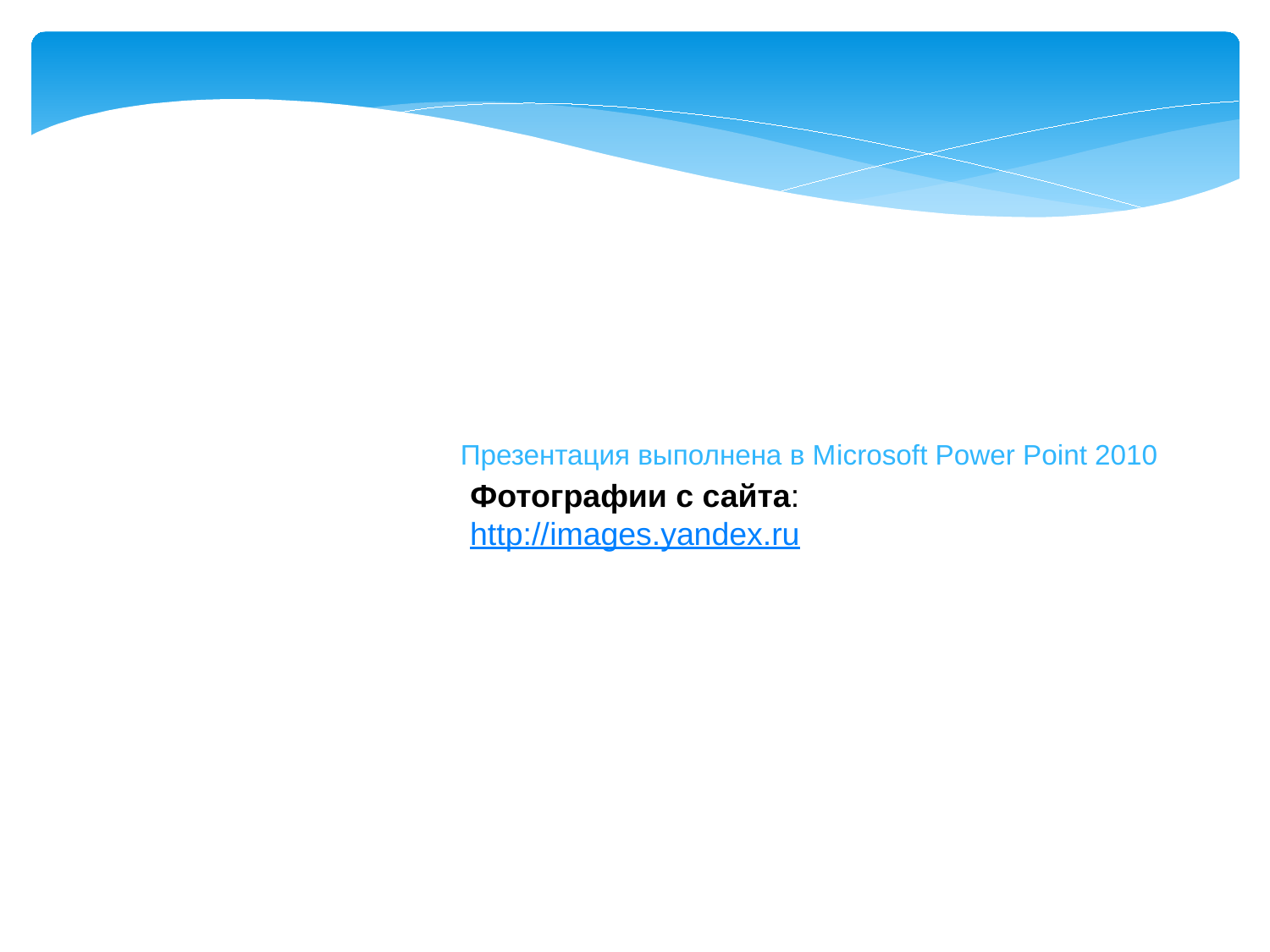

Фотографии с сайта:
http://images.yandex.ru
Презентация выполнена в Microsoft Power Point 2010